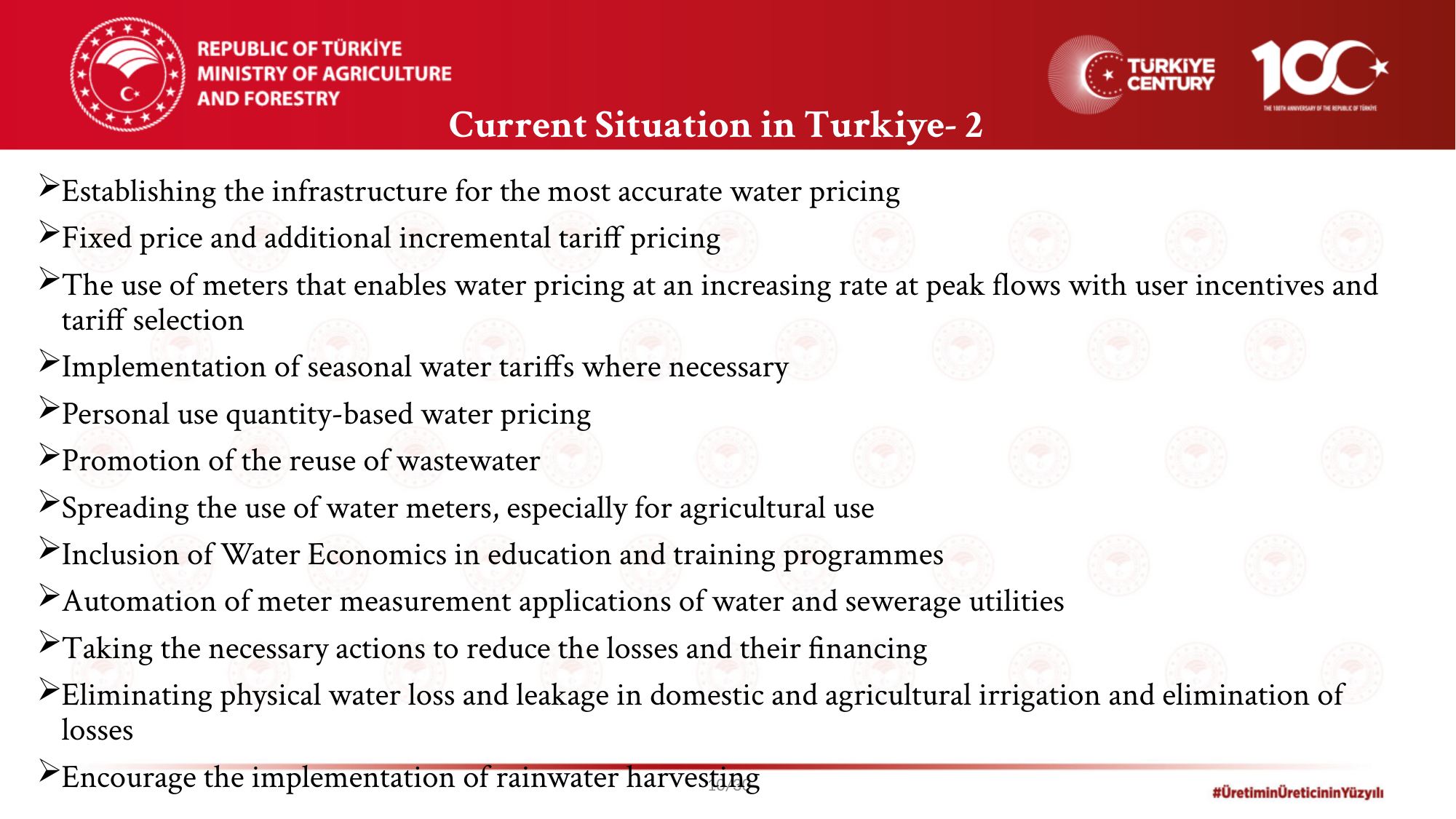

Current Situation in Turkiye- 2
Establishing the infrastructure for the most accurate water pricing
Fixed price and additional incremental tariff pricing
The use of meters that enables water pricing at an increasing rate at peak flows with user incentives and tariff selection
Implementation of seasonal water tariffs where necessary
Personal use quantity-based water pricing
Promotion of the reuse of wastewater
Spreading the use of water meters, especially for agricultural use
Inclusion of Water Economics in education and training programmes
Automation of meter measurement applications of water and sewerage utilities
Taking the necessary actions to reduce the losses and their financing
Eliminating physical water loss and leakage in domestic and agricultural irrigation and elimination of losses
Encourage the implementation of rainwater harvesting
10